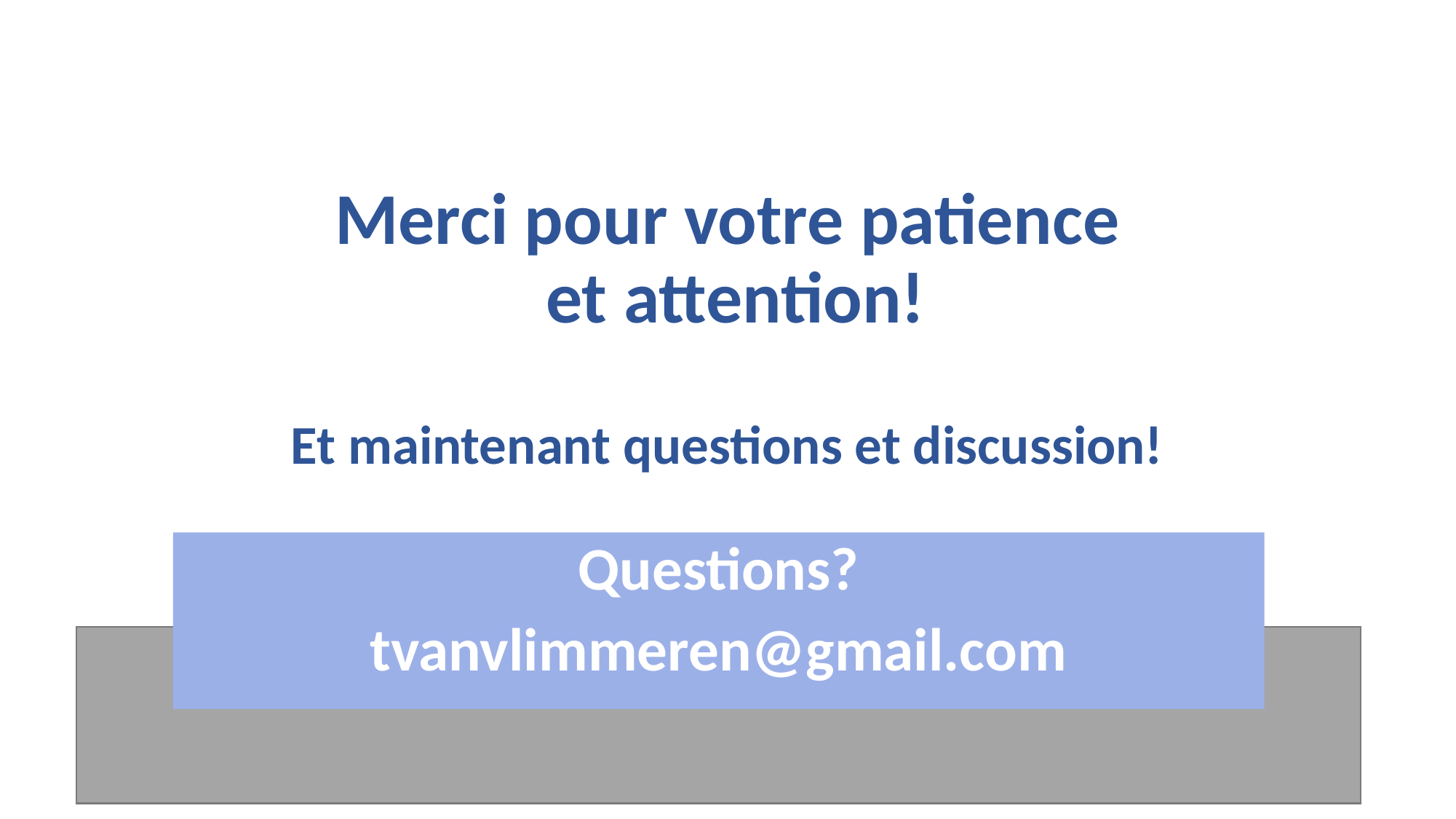

# Merci pour votre patience et attention! Et maintenant questions et discussion!
Questions?
 tvanvlimmeren@gmail.com